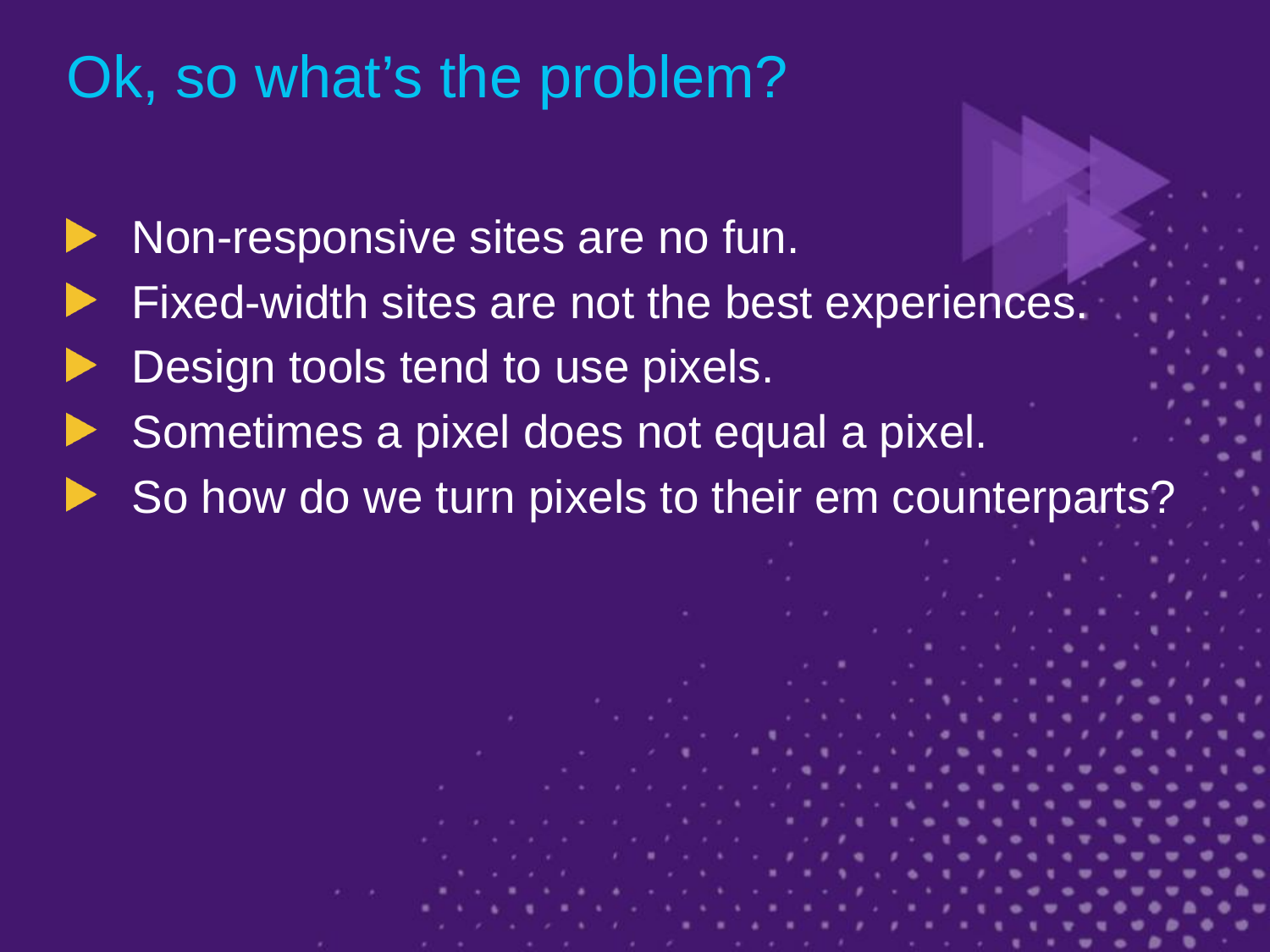

# Ok, so what’s the problem?
Non-responsive sites are no fun.
Fixed-width sites are not the best experiences.
Design tools tend to use pixels.
Sometimes a pixel does not equal a pixel.
So how do we turn pixels to their em counterparts?